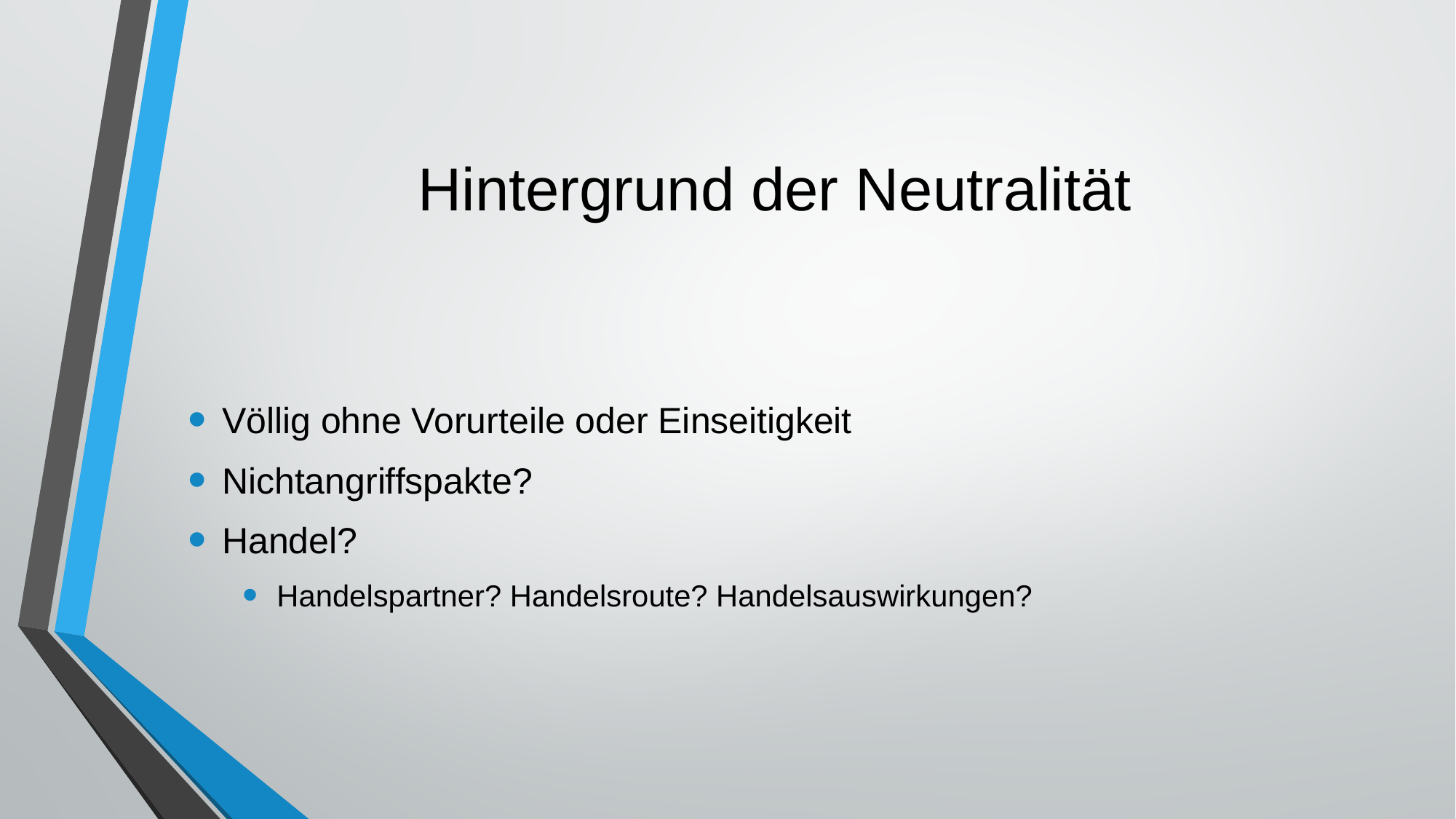

# Hintergrund der Neutralität
Völlig ohne Vorurteile oder Einseitigkeit
Nichtangriffspakte?
Handel?
Handelspartner? Handelsroute? Handelsauswirkungen?